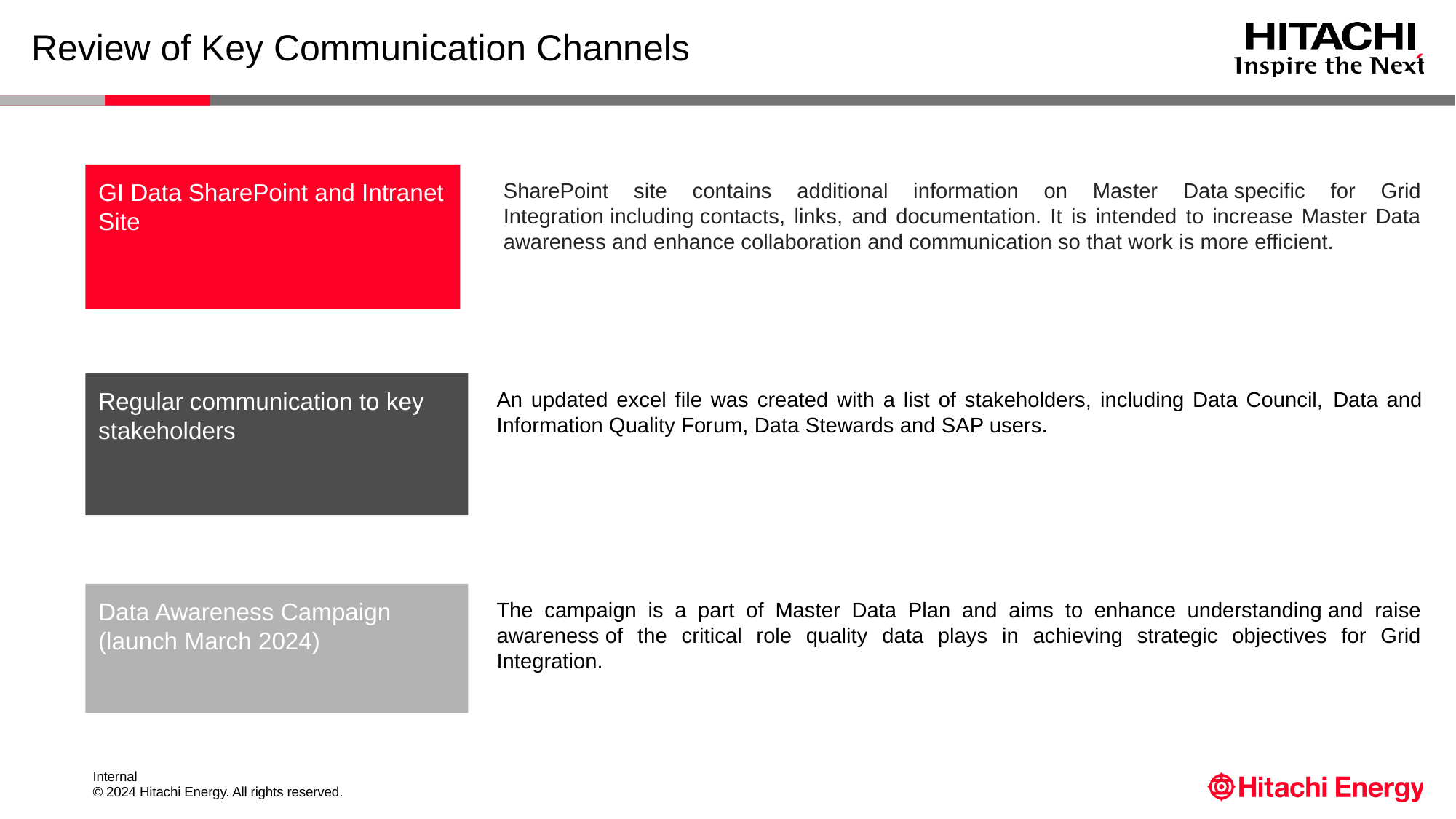

# Review of Key Communication Channels
GI Data SharePoint and Intranet Site
SharePoint site contains additional information on Master Data specific for Grid Integration including contacts, links, and documentation. It is intended to increase Master Data awareness and enhance collaboration and communication so that work is more efficient.​​​​​​​​​​​​​​
Regular communication to key stakeholders
An updated excel file was created with a list of stakeholders, including Data Council, Data and Information Quality Forum, Data Stewards and SAP users.
Data Awareness Campaign (launch March 2024)
The campaign is a part of Master Data Plan and aims to enhance understanding and raise awareness of the critical role quality data plays in achieving strategic objectives for Grid Integration.